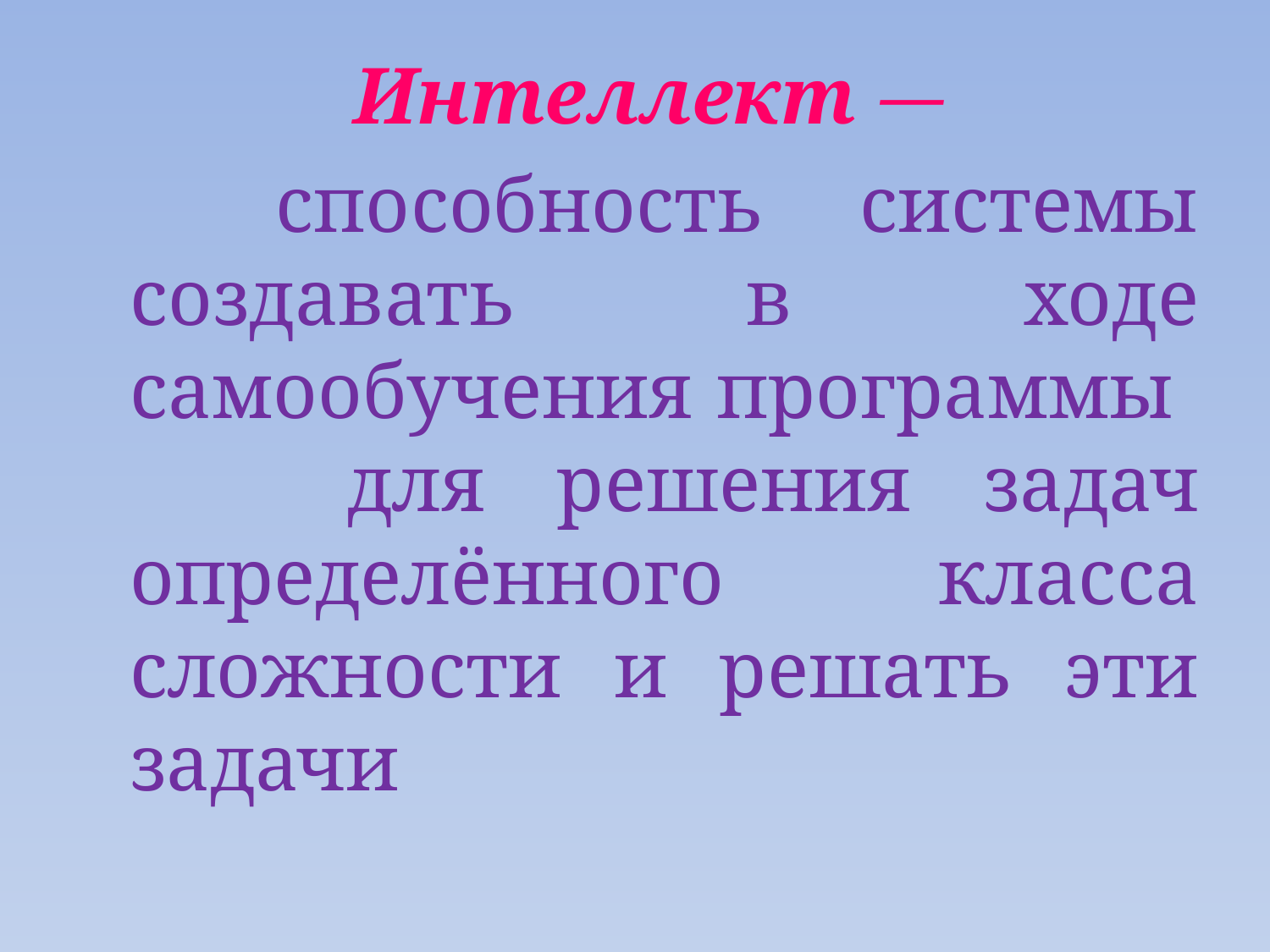

Интеллект —
  способность системы создавать в ходе самообучения программы     для решения задач определённого класса сложности и решать эти задачи